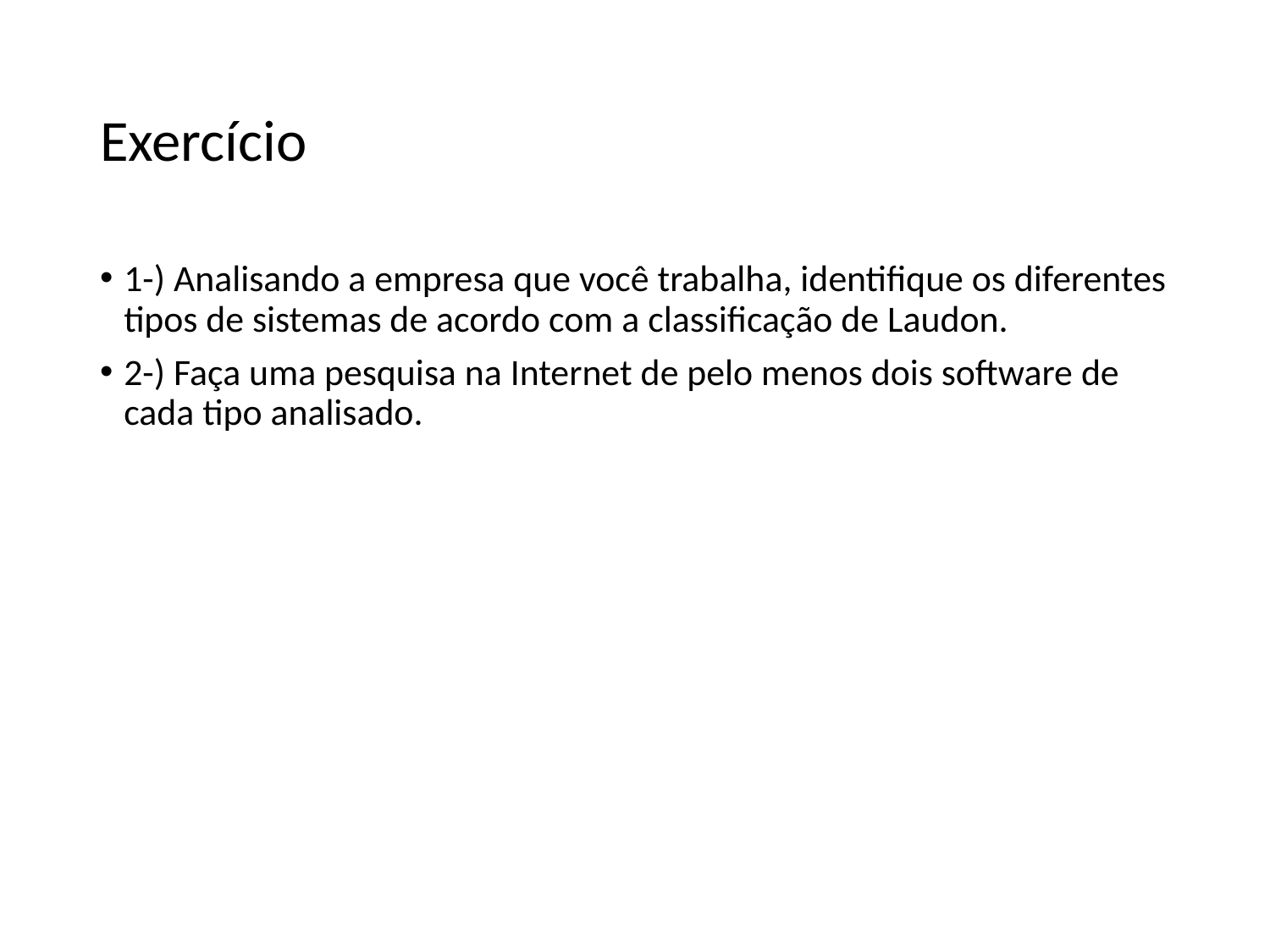

# Exercício
1-) Analisando a empresa que você trabalha, identifique os diferentes tipos de sistemas de acordo com a classificação de Laudon.
2-) Faça uma pesquisa na Internet de pelo menos dois software de cada tipo analisado.